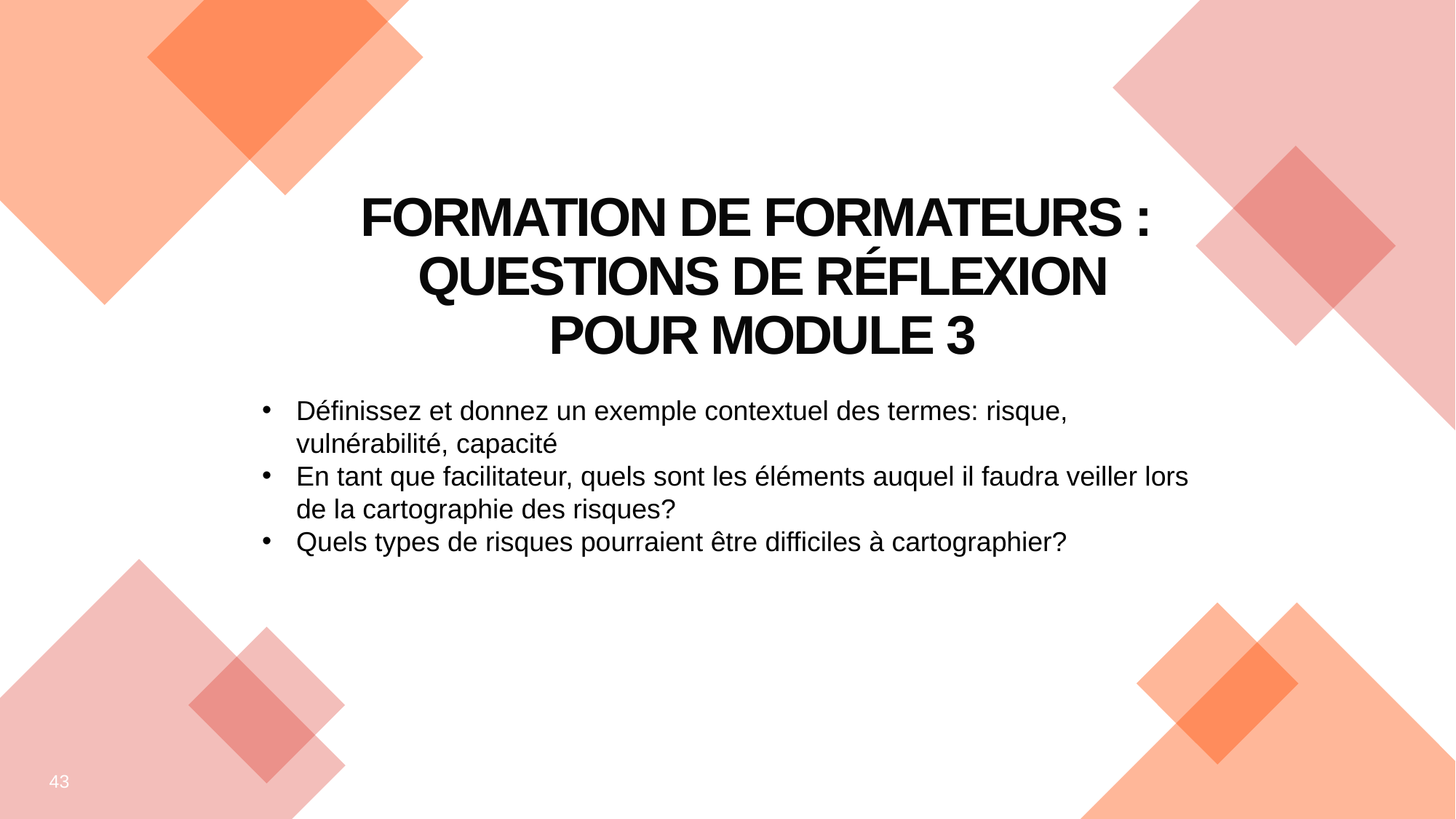

# Formation de formateurs : questions de rÉFleXion pour module 3

Définissez et donnez un exemple contextuel des termes: risque, vulnérabilité, capacité
En tant que facilitateur, quels sont les éléments auquel il faudra veiller lors de la cartographie des risques?
Quels types de risques pourraient être difficiles à cartographier?

43